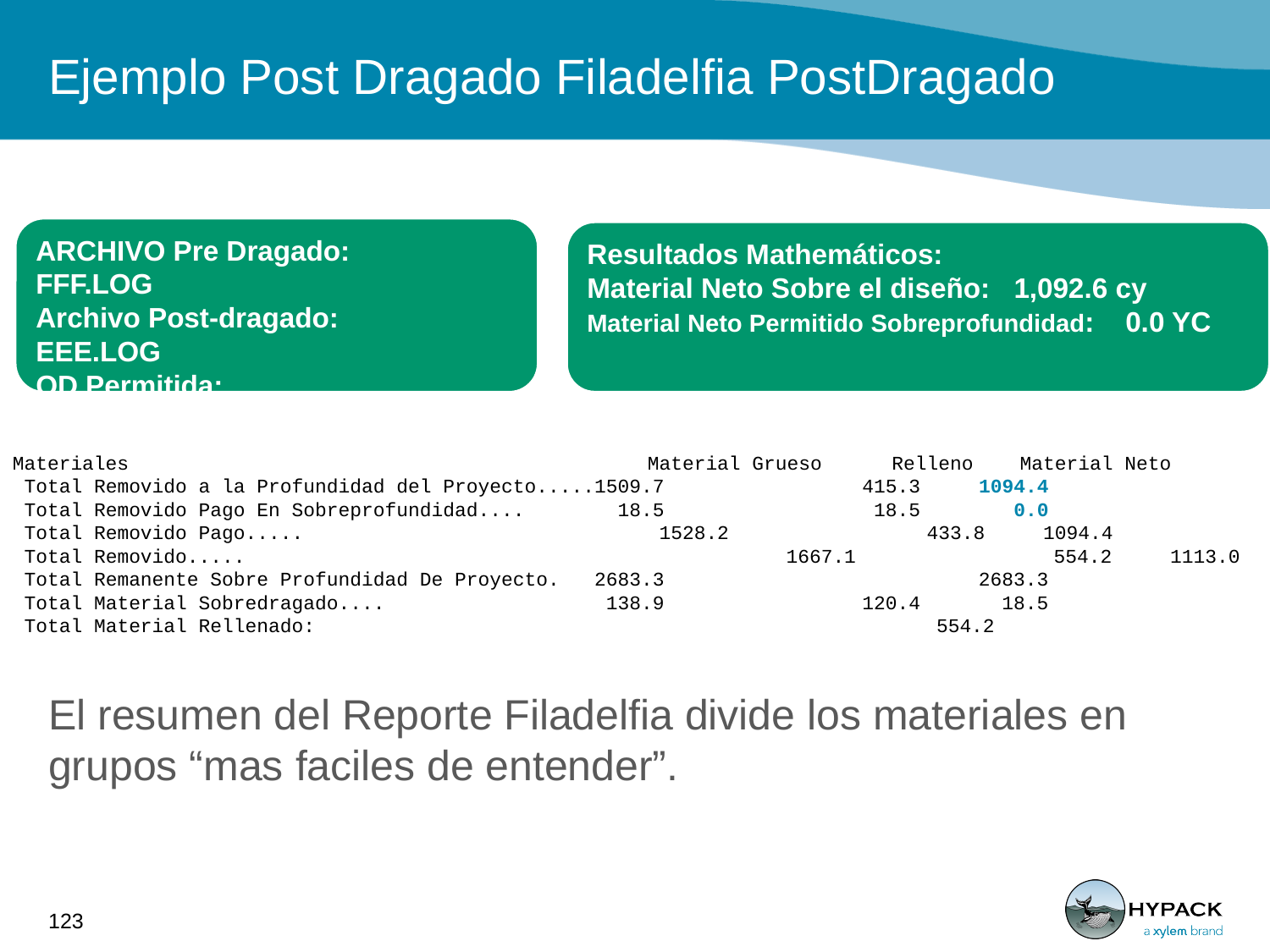

# Ejemplo Post Dragado Filadelfia PostDragado
ARCHIVO Pre Dragado:	FFF.LOG
Archivo Post-dragado:	EEE.LOG
OD Permitida:			1’
Método:			FILA. POSTDR.
Resultados Mathemáticos:
Material Neto Sobre el diseño:   1,092.6 cy
Material Neto Permitido Sobreprofundidad:    0.0 YC
Materiales                                 		Material Grueso      Relleno    Material Neto
 Total Removido a la Profundidad del Proyecto.....1509.7                 415.3     1094.4
 Total Removido Pago En Sobreprofundidad....        18.5                  18.5        0.0
 Total Removido Pago.....                		 1528.2                 433.8     1094.4
 Total Removido.....                			 1667.1                 554.2     1113.0
 Total Remanente Sobre Profundidad De Proyecto.   2683.3                           2683.3
 Total Material Sobredragado....                   138.9                 120.4       18.5
 Total Material Rellenado:                                       		   554.2
El resumen del Reporte Filadelfia divide los materiales en grupos “mas faciles de entender”.
123